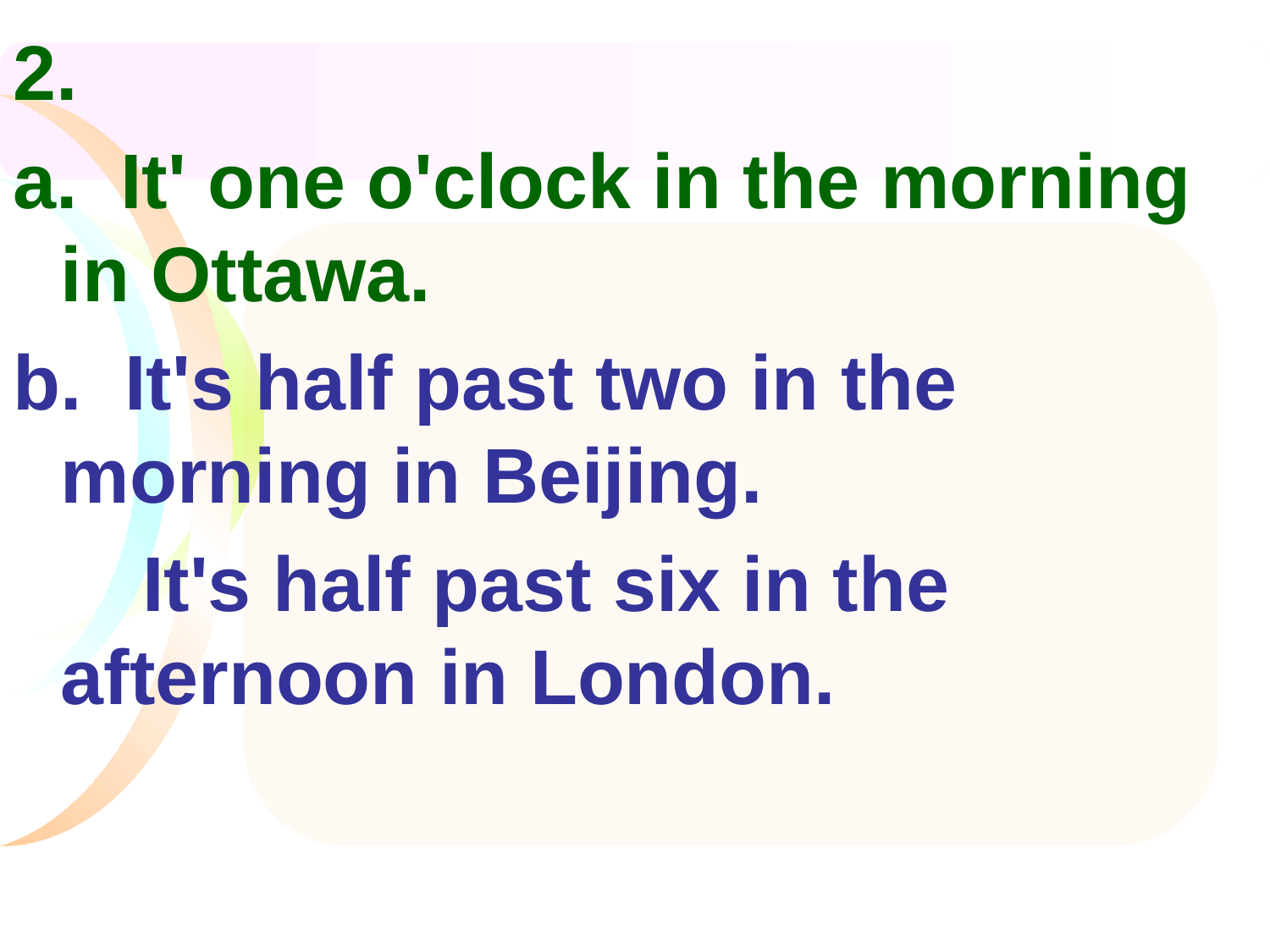

2.
a.  It' one o'clock in the morning  in Ottawa.
b.  It's half past two in the morning in Beijing.
      It's half past six in the afternoon in London.